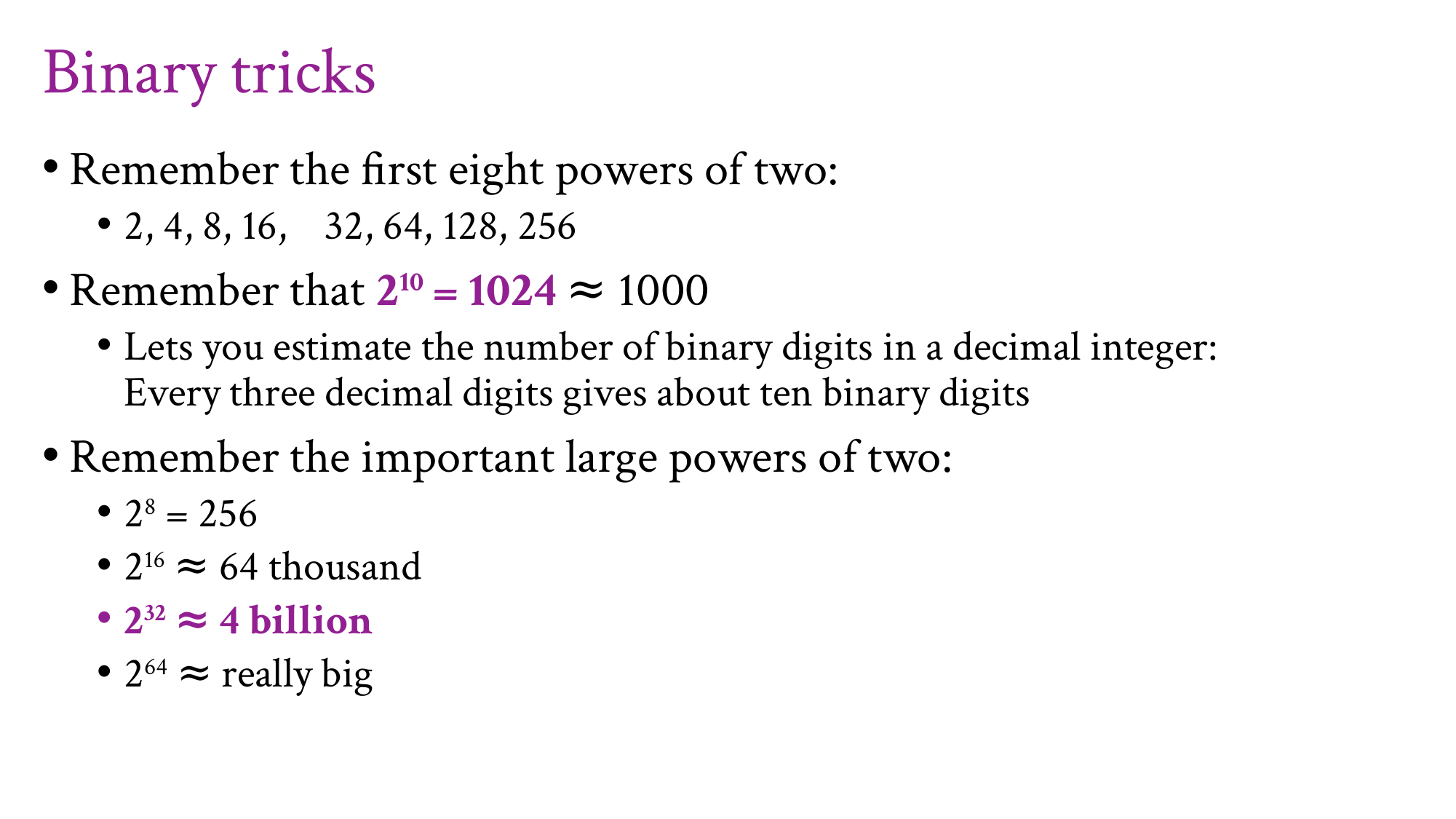

# Binary tricks
Remember the first eight powers of two:
2, 4, 8, 16,    32, 64, 128, 256
Remember that 210 = 1024 ≈ 1000
Lets you estimate the number of binary digits in a decimal integer:
Every three decimal digits gives about ten binary digits
Remember the important large powers of two:
28 = 256
216 ≈ 64 thousand
232 ≈ 4 billion
264 ≈ really big